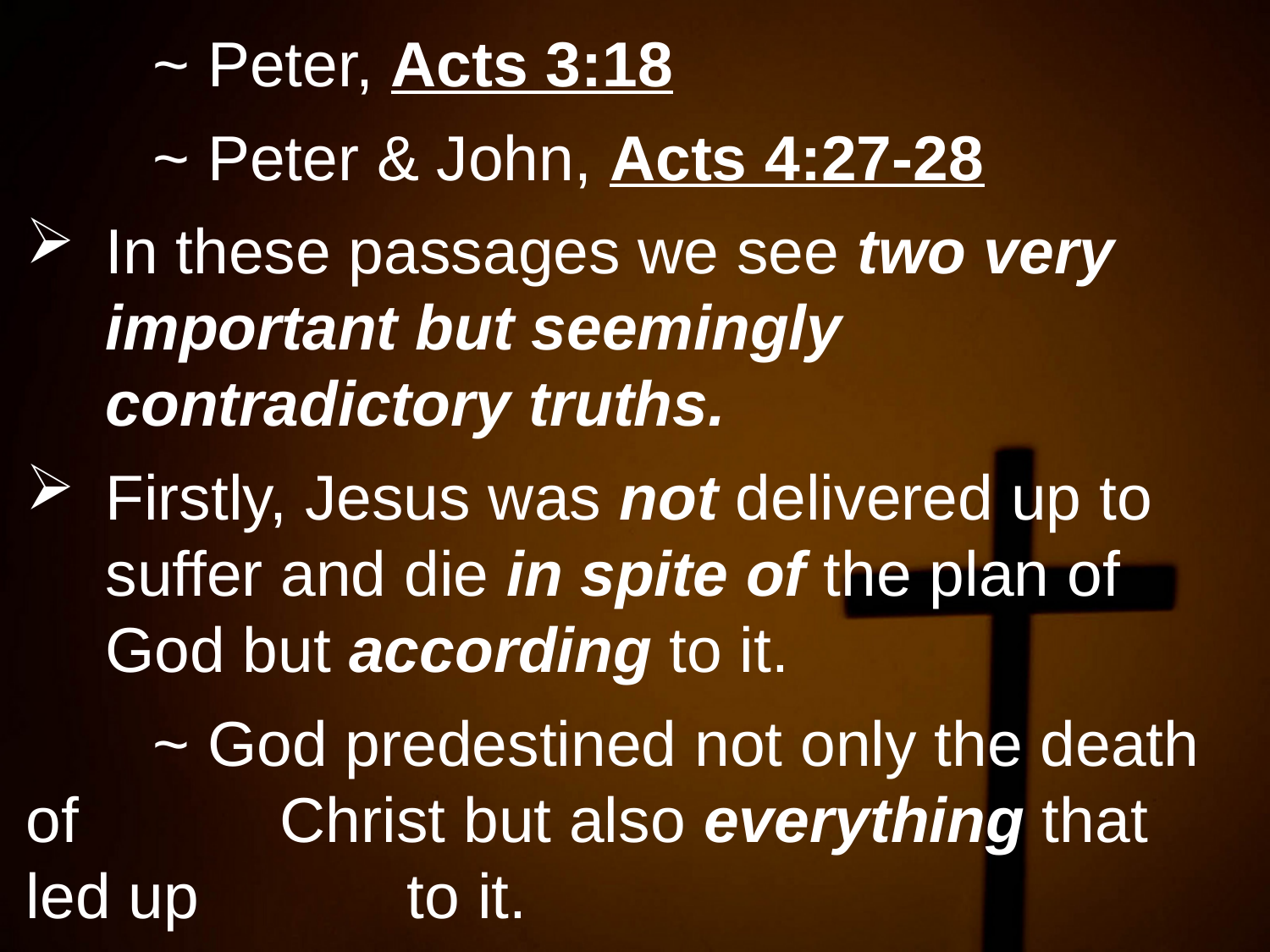

~ Peter, Acts 3:18
	~ Peter & John, Acts 4:27-28
In these passages we see two very important but seemingly contradictory truths.
Firstly, Jesus was not delivered up to suffer and die in spite of the plan of God but according to it.
	~ God predestined not only the death of 		Christ but also everything that led up 		to it.